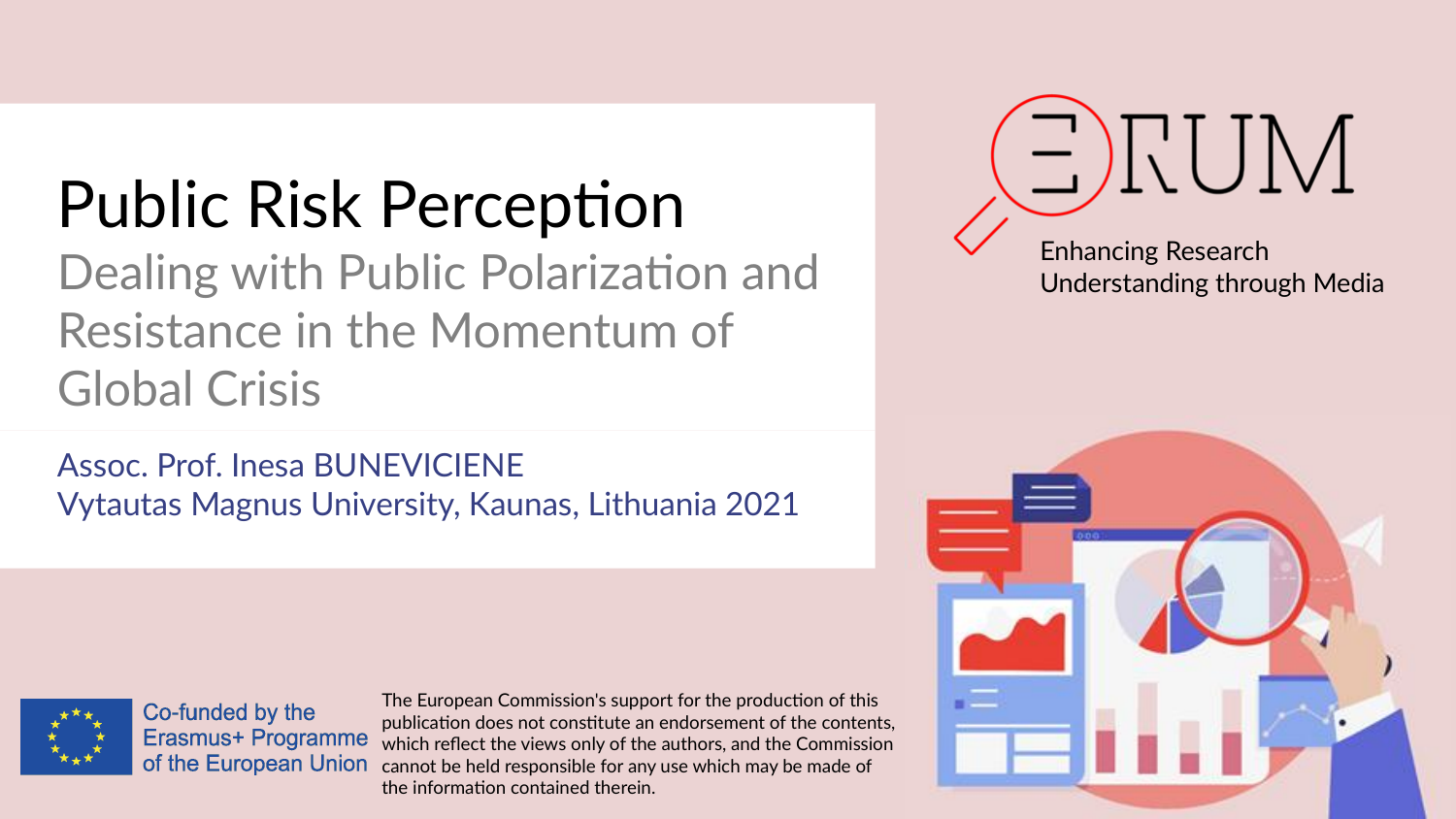

# Public Risk Perception Dealing with Public Polarization and Resistance in the Momentum of Global Crisis
Assoc. Prof. Inesa BUNEVICIENE
Vytautas Magnus University, Kaunas, Lithuania 2021